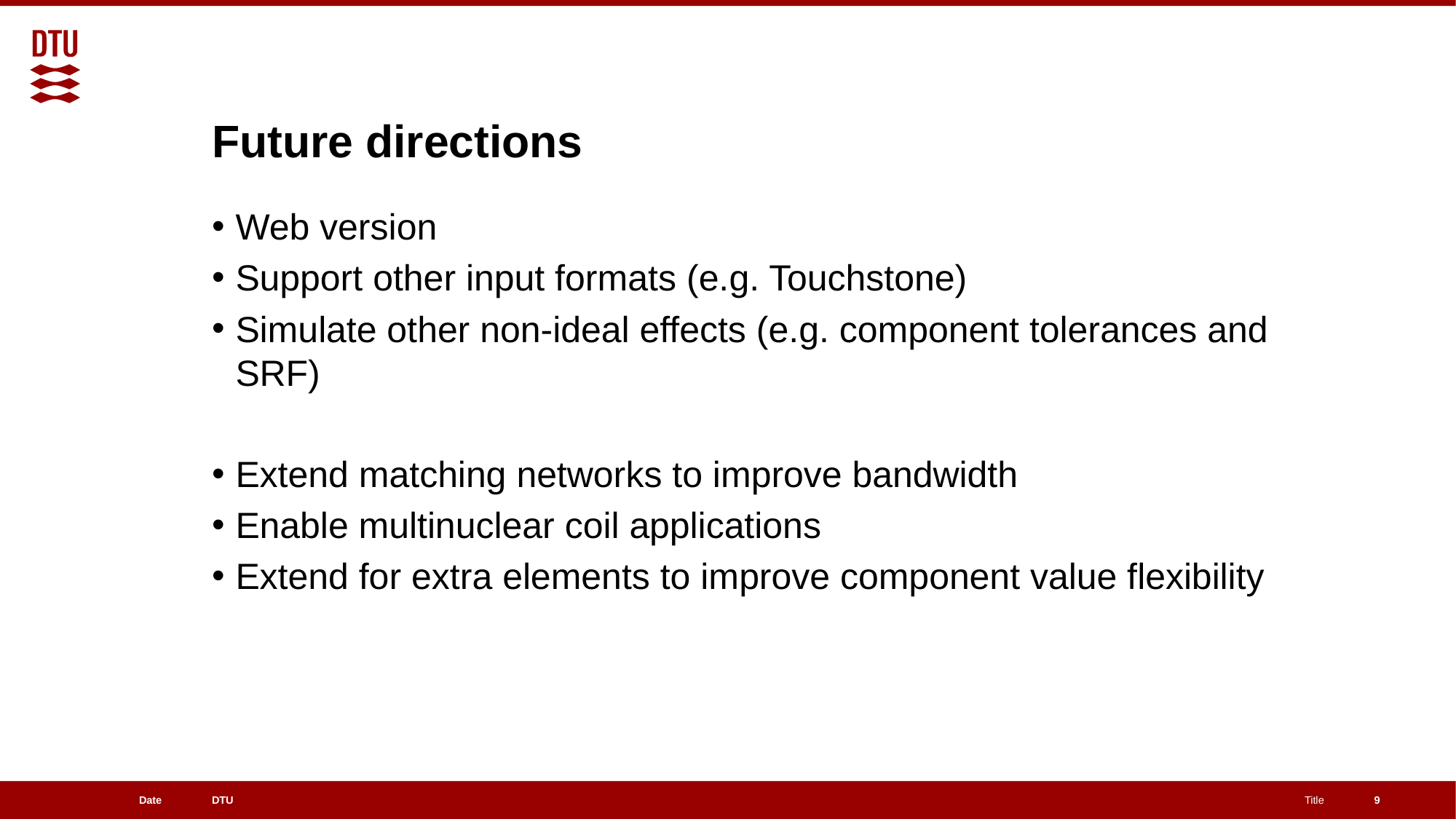

# Future directions
Web version
Support other input formats (e.g. Touchstone)
Simulate other non-ideal effects (e.g. component tolerances and SRF)

Extend matching networks to improve bandwidth
Enable multinuclear coil applications
Extend for extra elements to improve component value flexibility
9